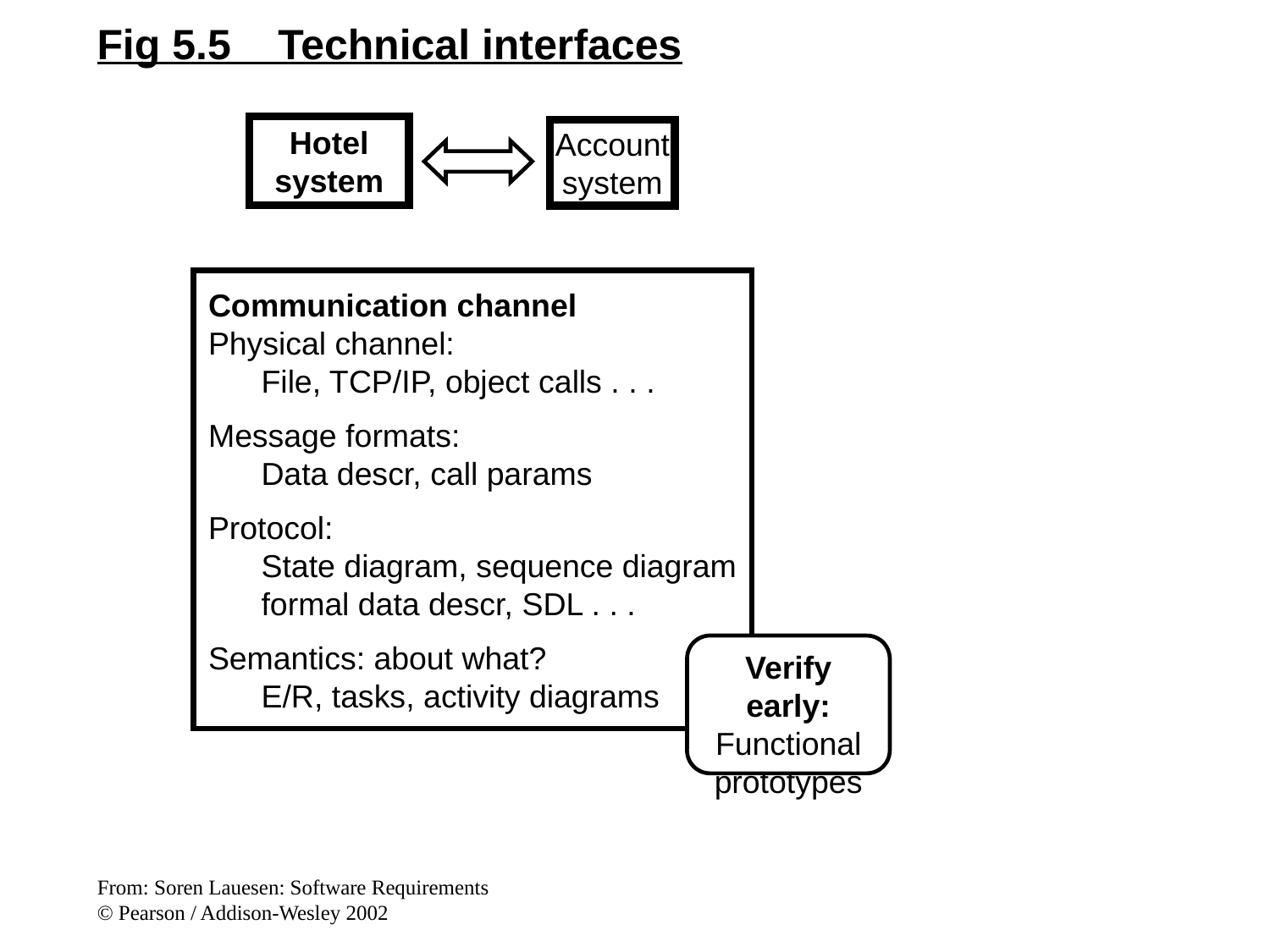

Fig 5.5    Technical interfaces
Hotel
system
Account
system

Communication channel
Physical channel:
	File, TCP/IP, object calls . . .
Message formats:
	Data descr, call params
Protocol:
	State diagram, sequence diagram
	formal data descr, SDL . . .
Semantics: about what?
	E/R, tasks, activity diagrams
Verify early:
Functional
prototypes
From: Soren Lauesen: Software Requirements
© Pearson / Addison-Wesley 2002